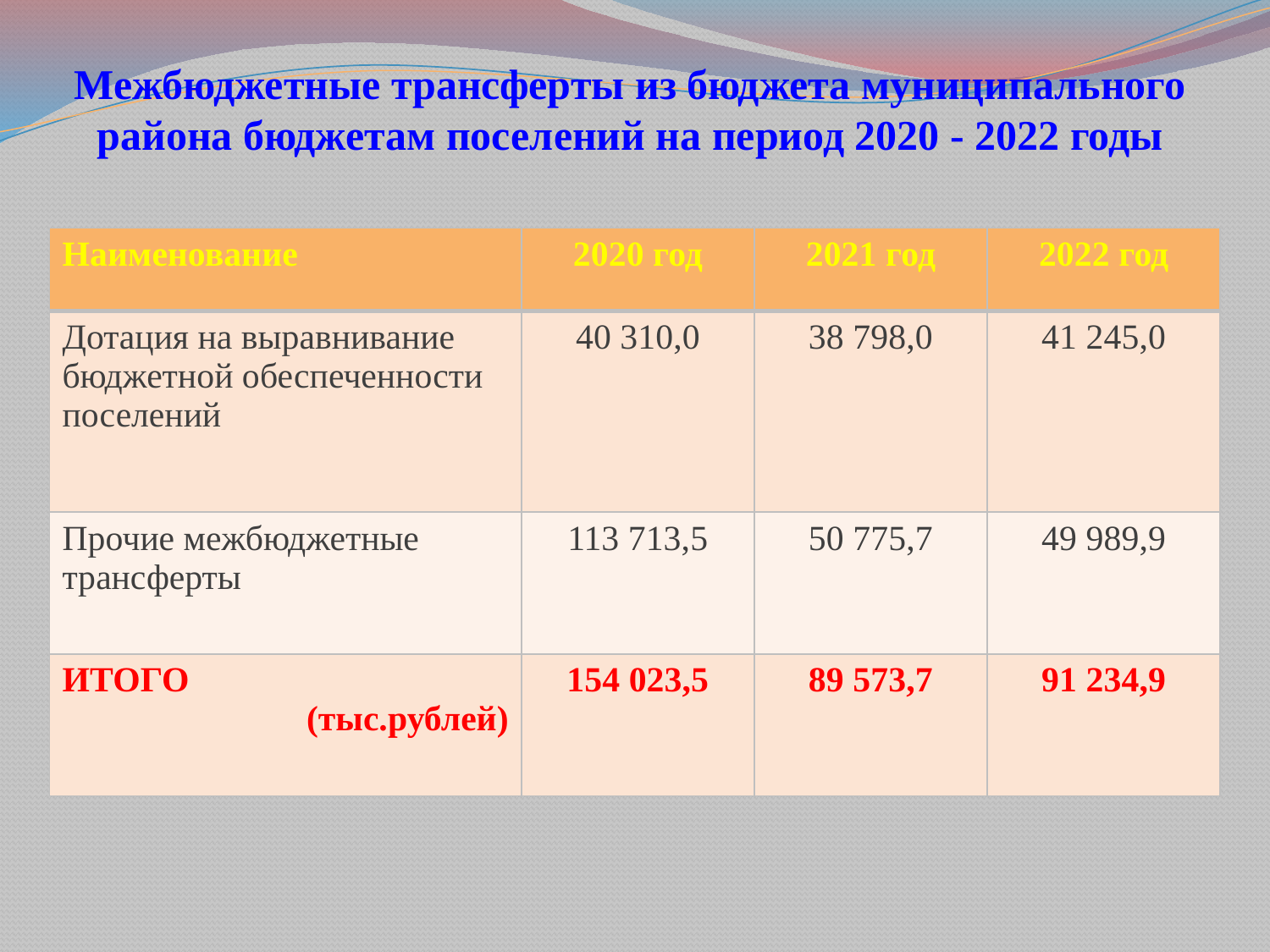

# Межбюджетные трансферты из бюджета муниципального района бюджетам поселений на период 2020 - 2022 годы
| Наименование | 2020 год | 2021 год | 2022 год |
| --- | --- | --- | --- |
| Дотация на выравнивание бюджетной обеспеченности поселений | 40 310,0 | 38 798,0 | 41 245,0 |
| Прочие межбюджетные трансферты | 113 713,5 | 50 775,7 | 49 989,9 |
| ИТОГО (тыс.рублей) | 154 023,5 | 89 573,7 | 91 234,9 |